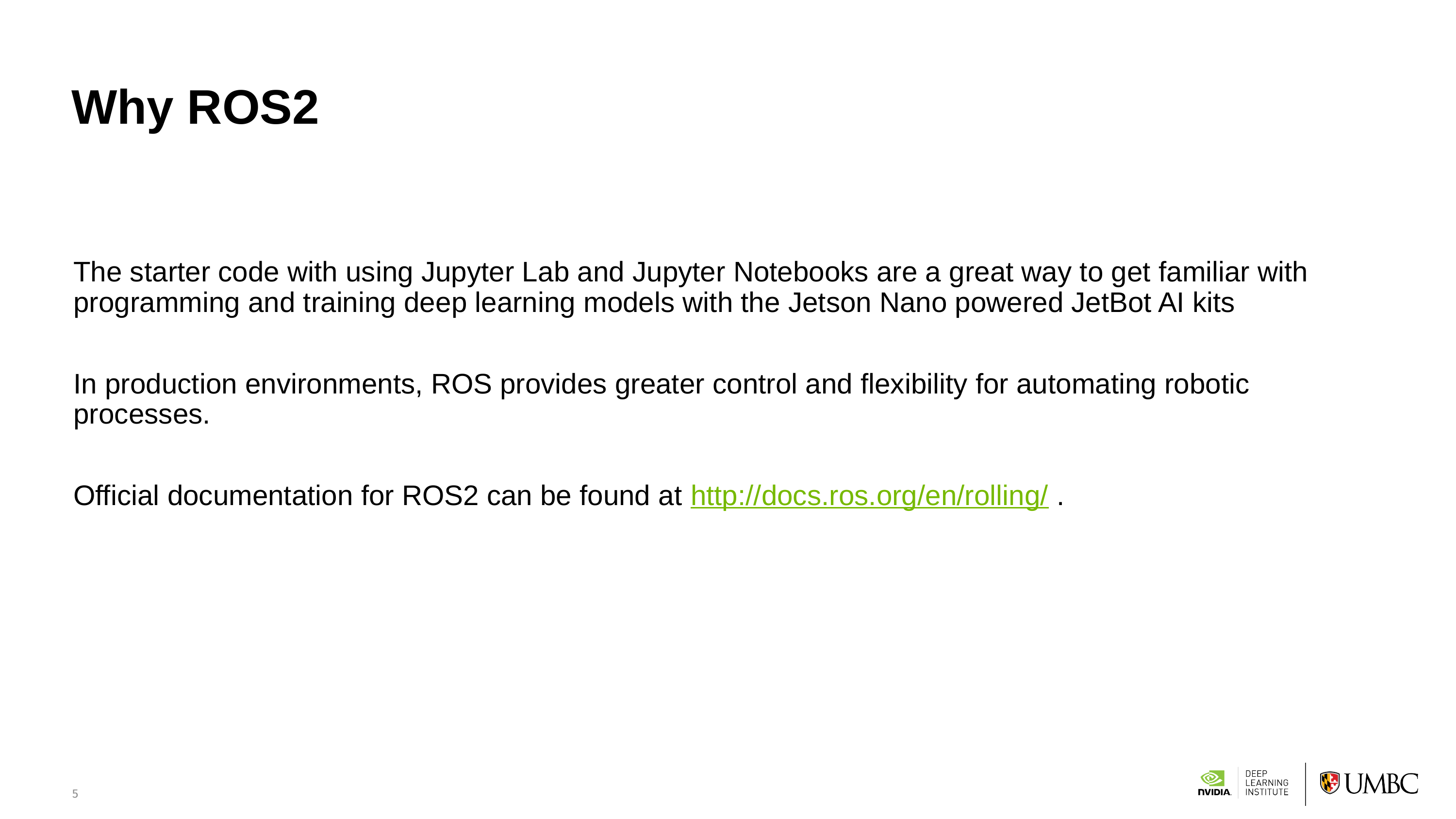

5
# Why ROS2
The starter code with using Jupyter Lab and Jupyter Notebooks are a great way to get familiar with programming and training deep learning models with the Jetson Nano powered JetBot AI kits

In production environments, ROS provides greater control and flexibility for automating robotic processes.

Official documentation for ROS2 can be found at http://docs.ros.org/en/rolling/ .